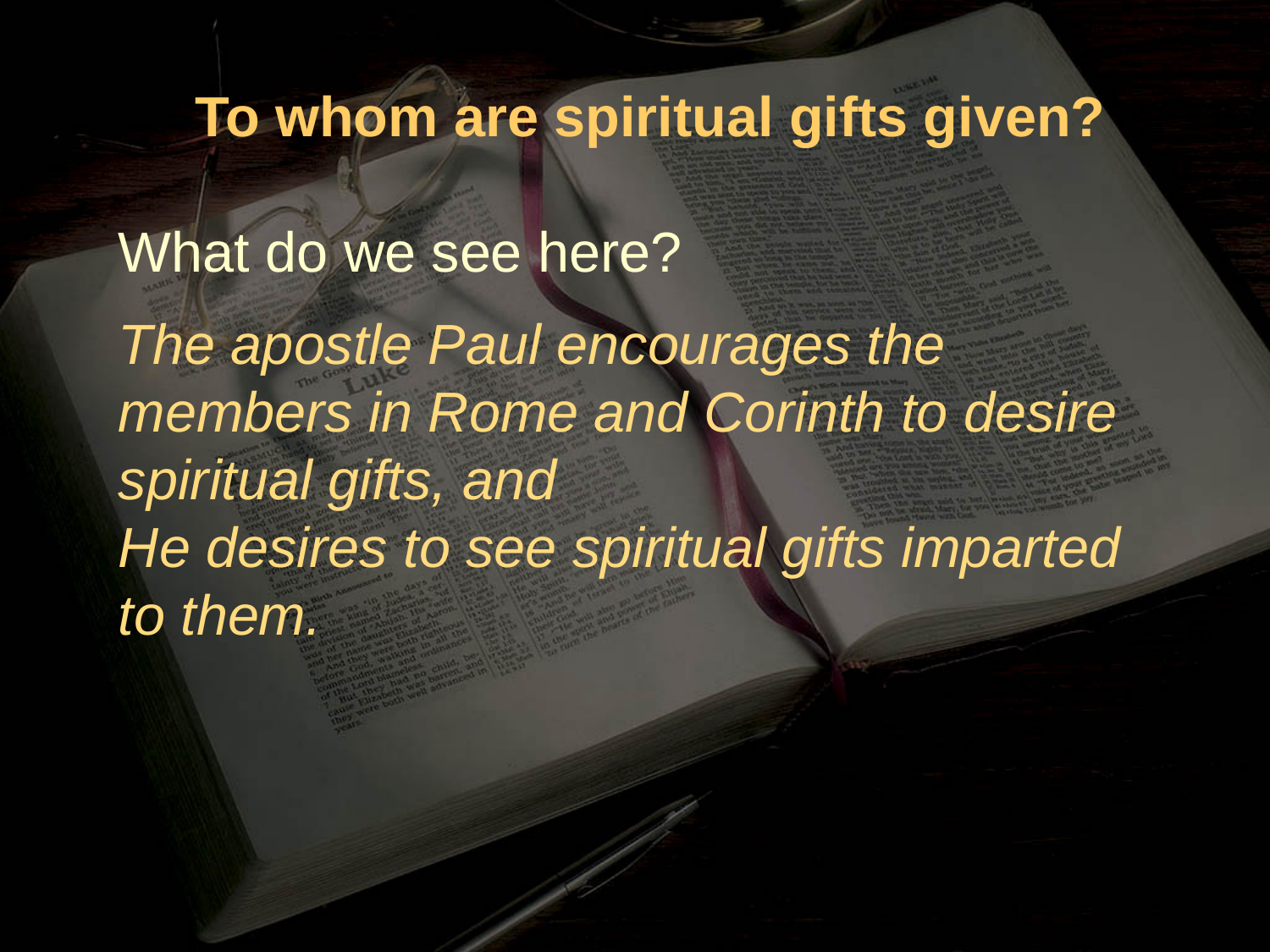

To whom are spiritual gifts given?

What do we see here?
The apostle Paul encourages the members in Rome and Corinth to desire spiritual gifts, and
He desires to see spiritual gifts imparted to them.